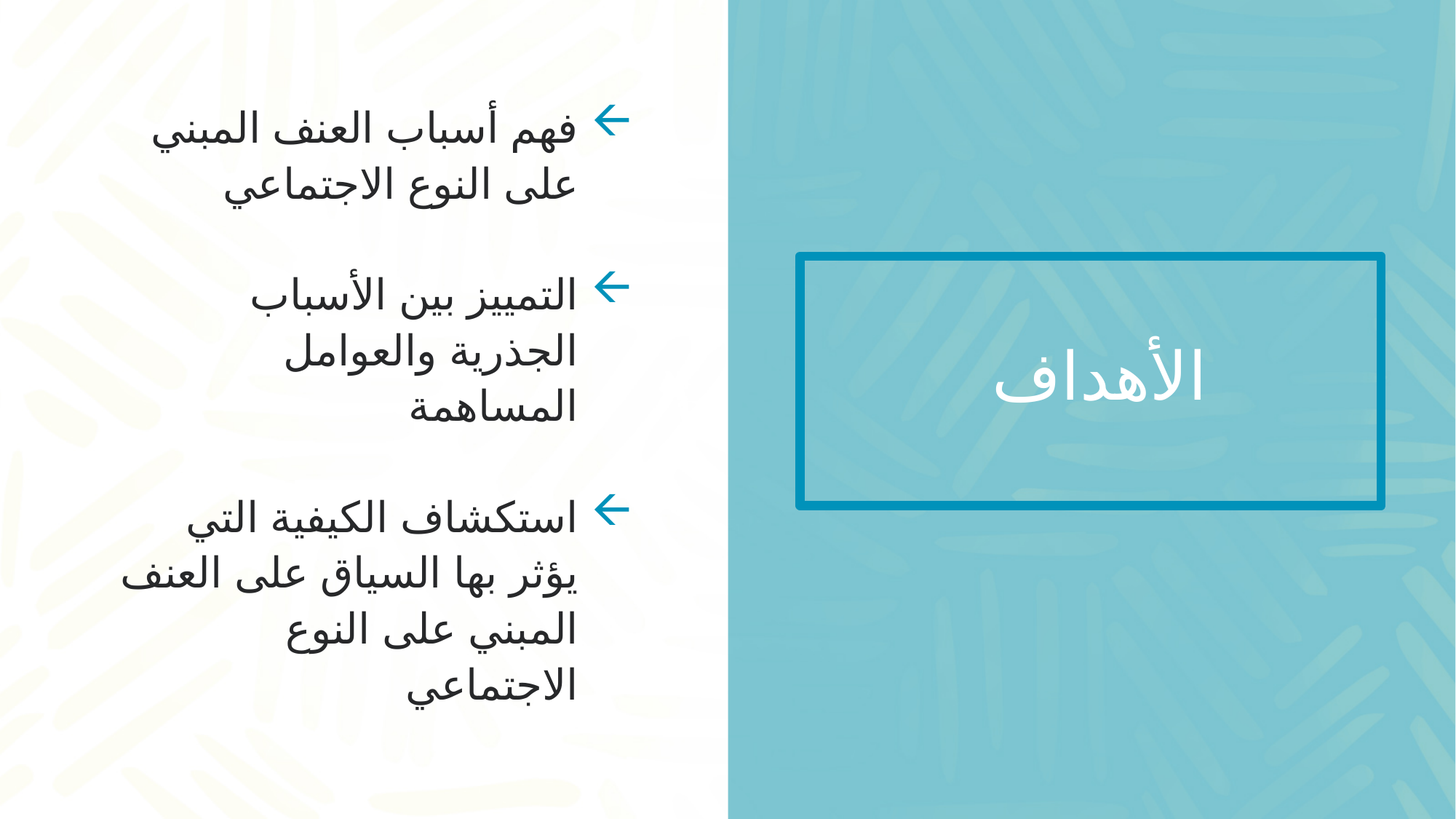

فهم أسباب العنف المبني على النوع الاجتماعي
التمييز بين الأسباب الجذرية والعوامل المساهمة
استكشاف الكيفية التي يؤثر بها السياق على العنف المبني على النوع الاجتماعي

# الأهداف